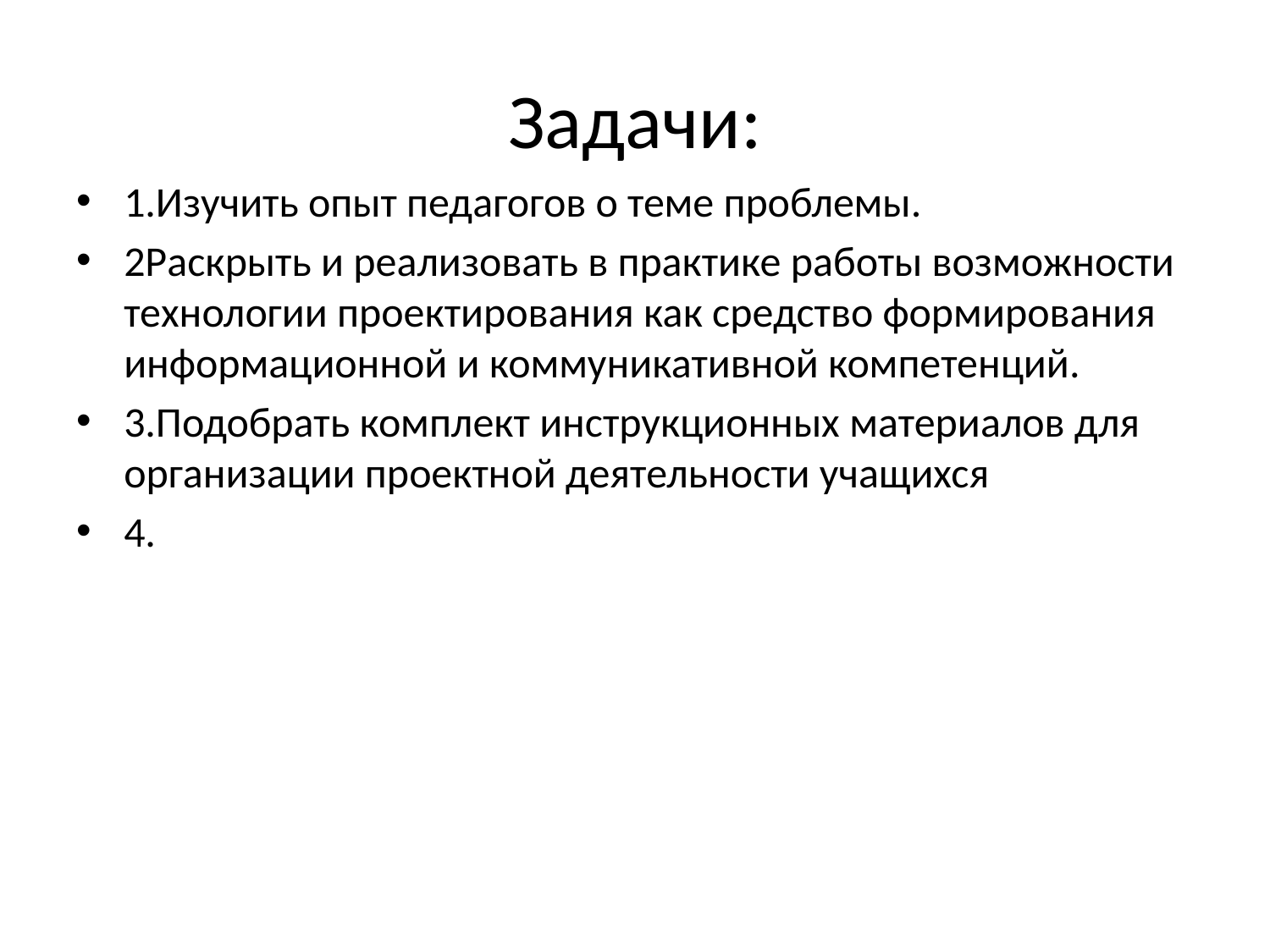

# Задачи:
1.Изучить опыт педагогов о теме проблемы.
2Раскрыть и реализовать в практике работы возможности технологии проектирования как средство формирования информационной и коммуникативной компетенций.
3.Подобрать комплект инструкционных материалов для организации проектной деятельности учащихся
4.